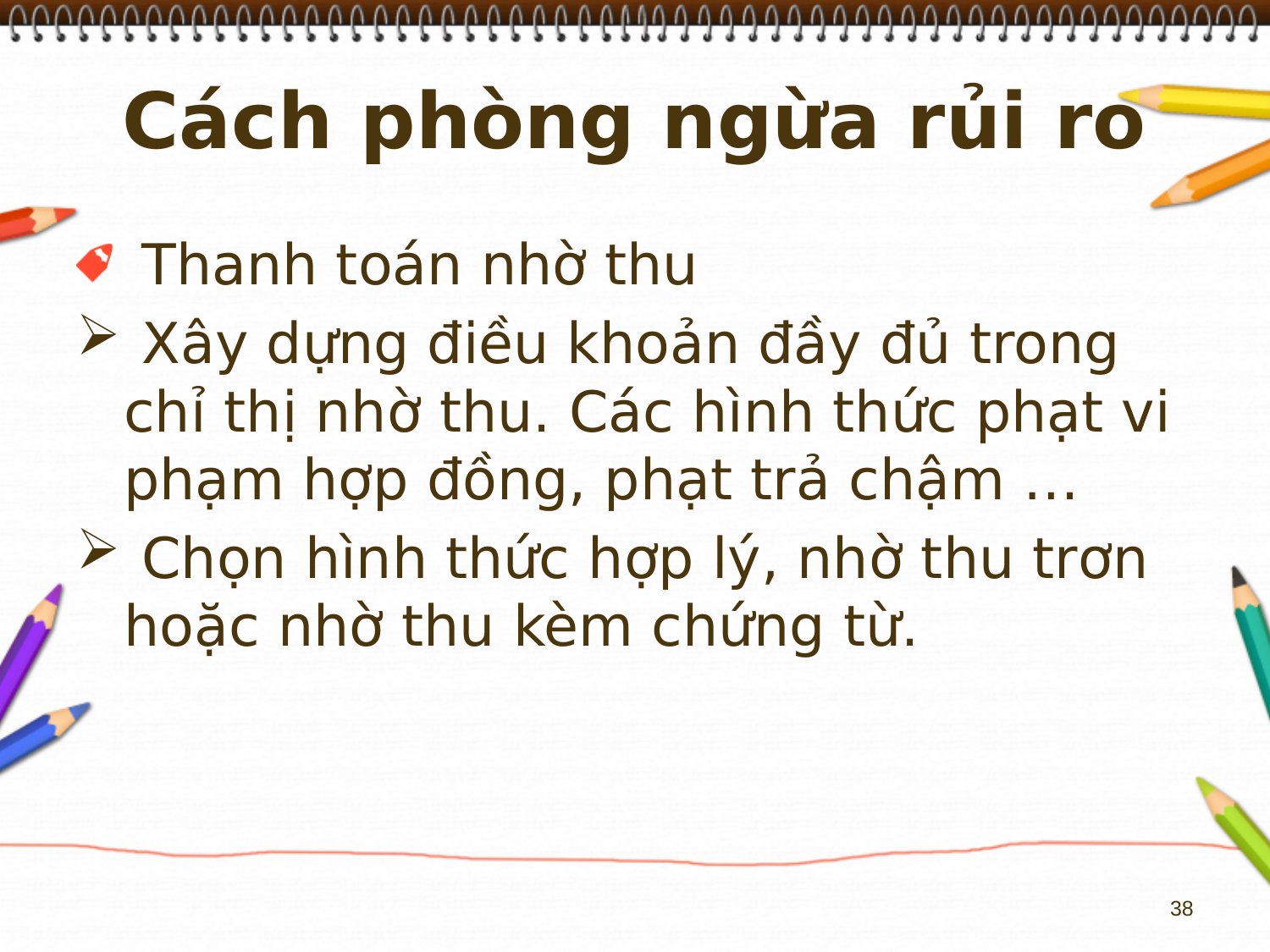

# Cách phòng ngừa rủi ro
 Thanh toán nhờ thu
 Xây dựng điều khoản đầy đủ trong chỉ thị nhờ thu. Các hình thức phạt vi phạm hợp đồng, phạt trả chậm …
 Chọn hình thức hợp lý, nhờ thu trơn hoặc nhờ thu kèm chứng từ.
38